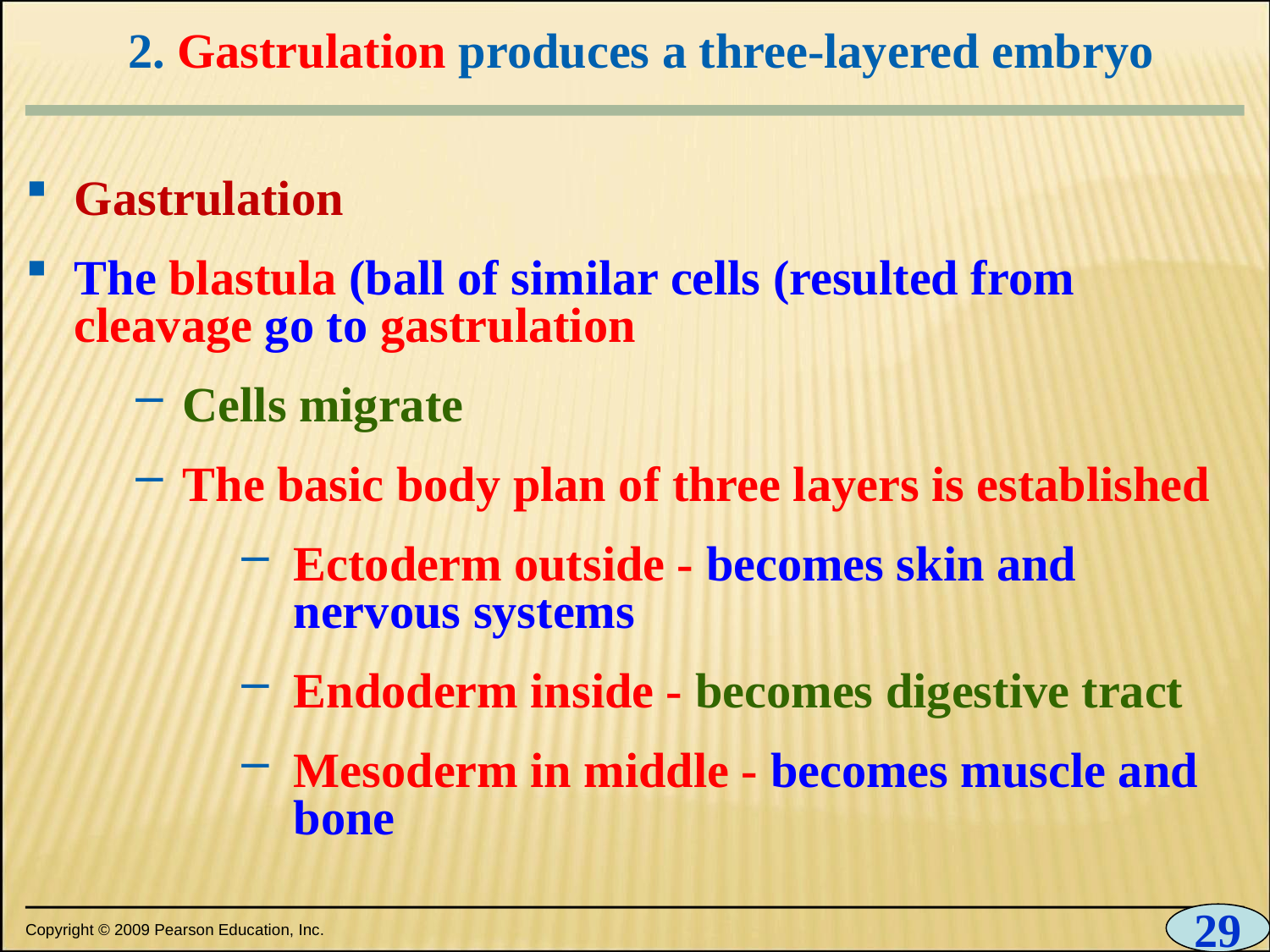

# 2. Gastrulation produces a three-layered embryo
0

Gastrulation
The blastula (ball of similar cells (resulted from  cleavage go to gastrulation
Cells migrate
The basic body plan of three layers is established
Ectoderm outside - becomes skin and nervous systems
Endoderm inside - becomes digestive tract
Mesoderm in middle - becomes muscle and bone
29

Copyright © 2009 Pearson Education, Inc.